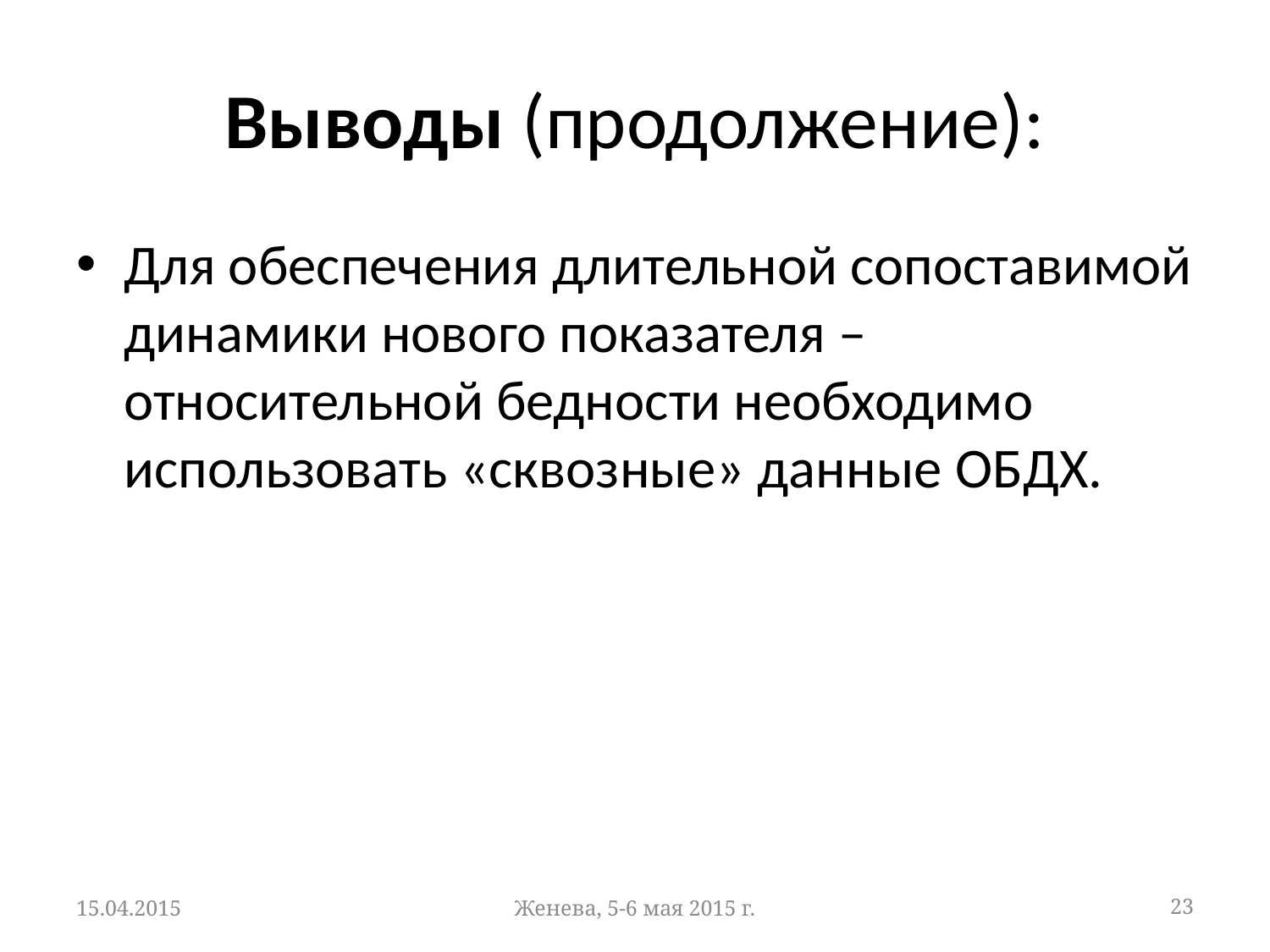

# Выводы (продолжение):
Для обеспечения длительной сопоставимой динамики нового показателя – относительной бедности необходимо использовать «сквозные» данные ОБДХ.

15.04.2015
Женева, 5-6 мая 2015 г.
23